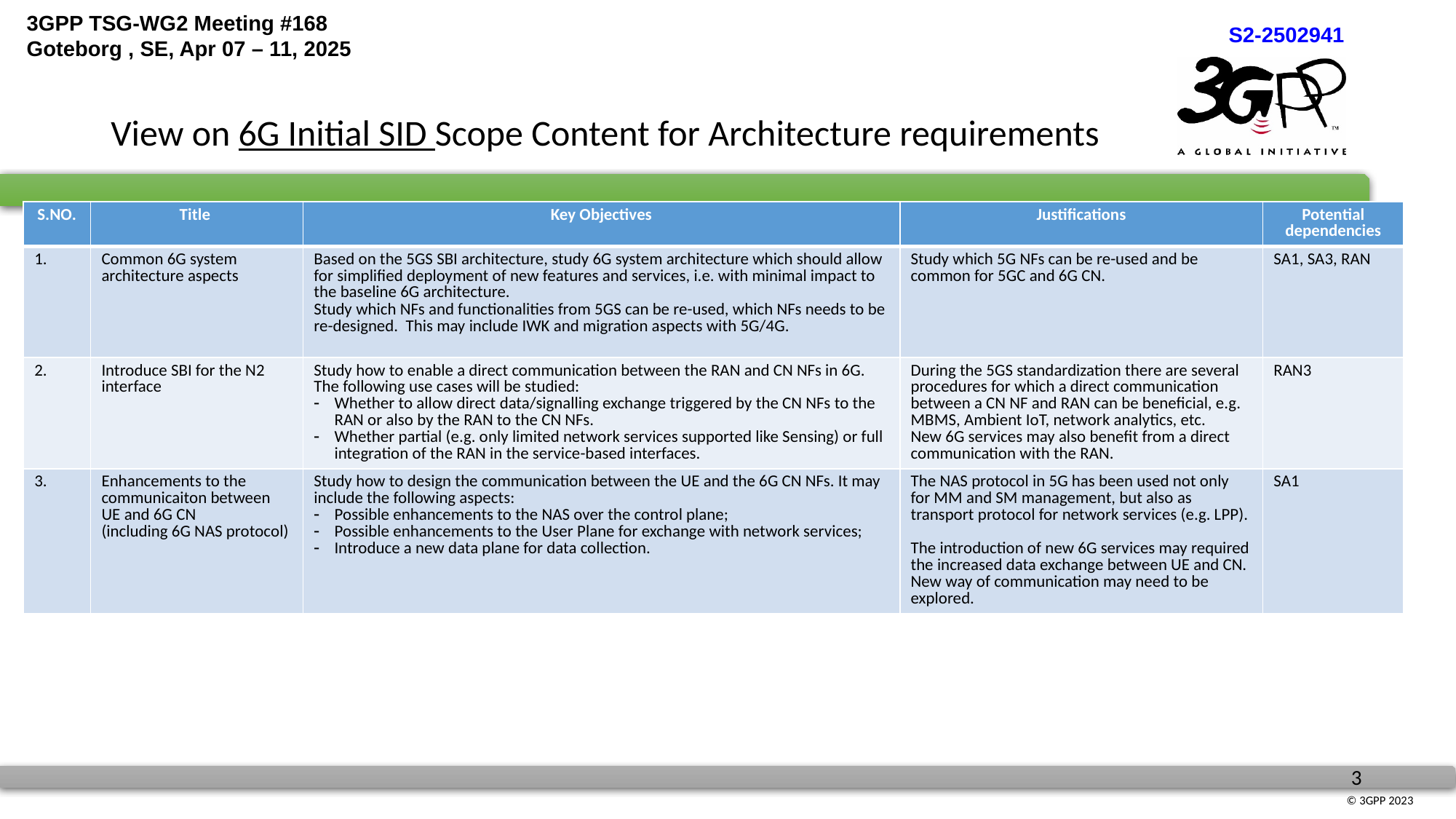

# View on 6G Initial SID Scope Content for Architecture requirements
| S.NO. | Title | Key Objectives | Justifications | Potential dependencies |
| --- | --- | --- | --- | --- |
| 1. | Common 6G system architecture aspects | Based on the 5GS SBI architecture, study 6G system architecture which should allow for simplified deployment of new features and services, i.e. with minimal impact to the baseline 6G architecture. Study which NFs and functionalities from 5GS can be re-used, which NFs needs to be re-designed. This may include IWK and migration aspects with 5G/4G. | Study which 5G NFs can be re-used and be common for 5GC and 6G CN. | SA1, SA3, RAN |
| 2. | Introduce SBI for the N2 interface | Study how to enable a direct communication between the RAN and CN NFs in 6G. The following use cases will be studied: Whether to allow direct data/signalling exchange triggered by the CN NFs to the RAN or also by the RAN to the CN NFs. Whether partial (e.g. only limited network services supported like Sensing) or full integration of the RAN in the service-based interfaces. | During the 5GS standardization there are several procedures for which a direct communication between a CN NF and RAN can be beneficial, e.g. MBMS, Ambient IoT, network analytics, etc. New 6G services may also benefit from a direct communication with the RAN. | RAN3 |
| 3. | Enhancements to the communicaiton between UE and 6G CN (including 6G NAS protocol) | Study how to design the communication between the UE and the 6G CN NFs. It may include the following aspects: Possible enhancements to the NAS over the control plane; Possible enhancements to the User Plane for exchange with network services; Introduce a new data plane for data collection. | The NAS protocol in 5G has been used not only for MM and SM management, but also as transport protocol for network services (e.g. LPP). The introduction of new 6G services may required the increased data exchange between UE and CN. New way of communication may need to be explored. | SA1 |